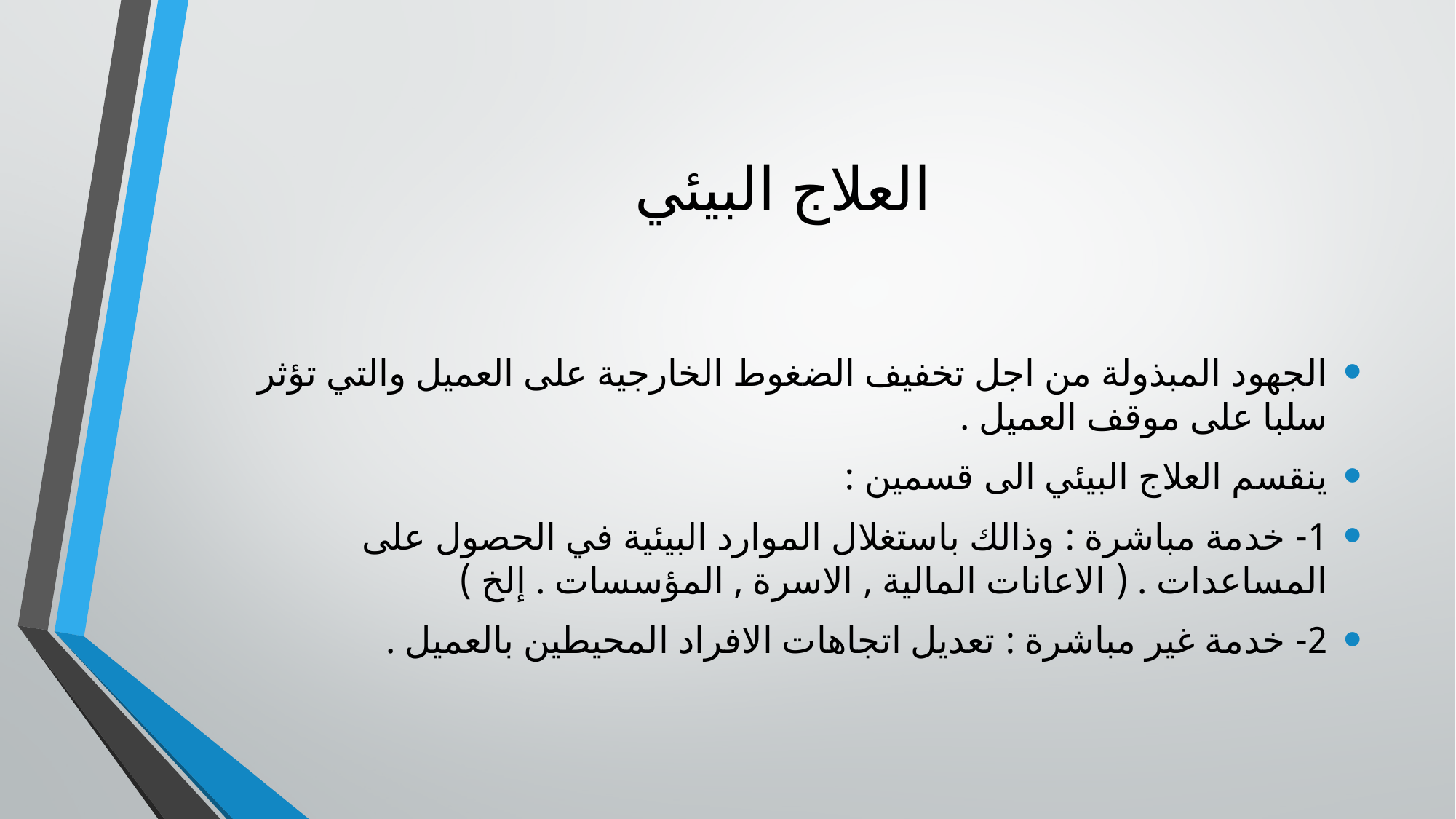

# العلاج البيئي
الجهود المبذولة من اجل تخفيف الضغوط الخارجية على العميل والتي تؤثر سلبا على موقف العميل .
ينقسم العلاج البيئي الى قسمين :
1- خدمة مباشرة : وذالك باستغلال الموارد البيئية في الحصول على المساعدات . ( الاعانات المالية , الاسرة , المؤسسات . إلخ )
2- خدمة غير مباشرة : تعديل اتجاهات الافراد المحيطين بالعميل .